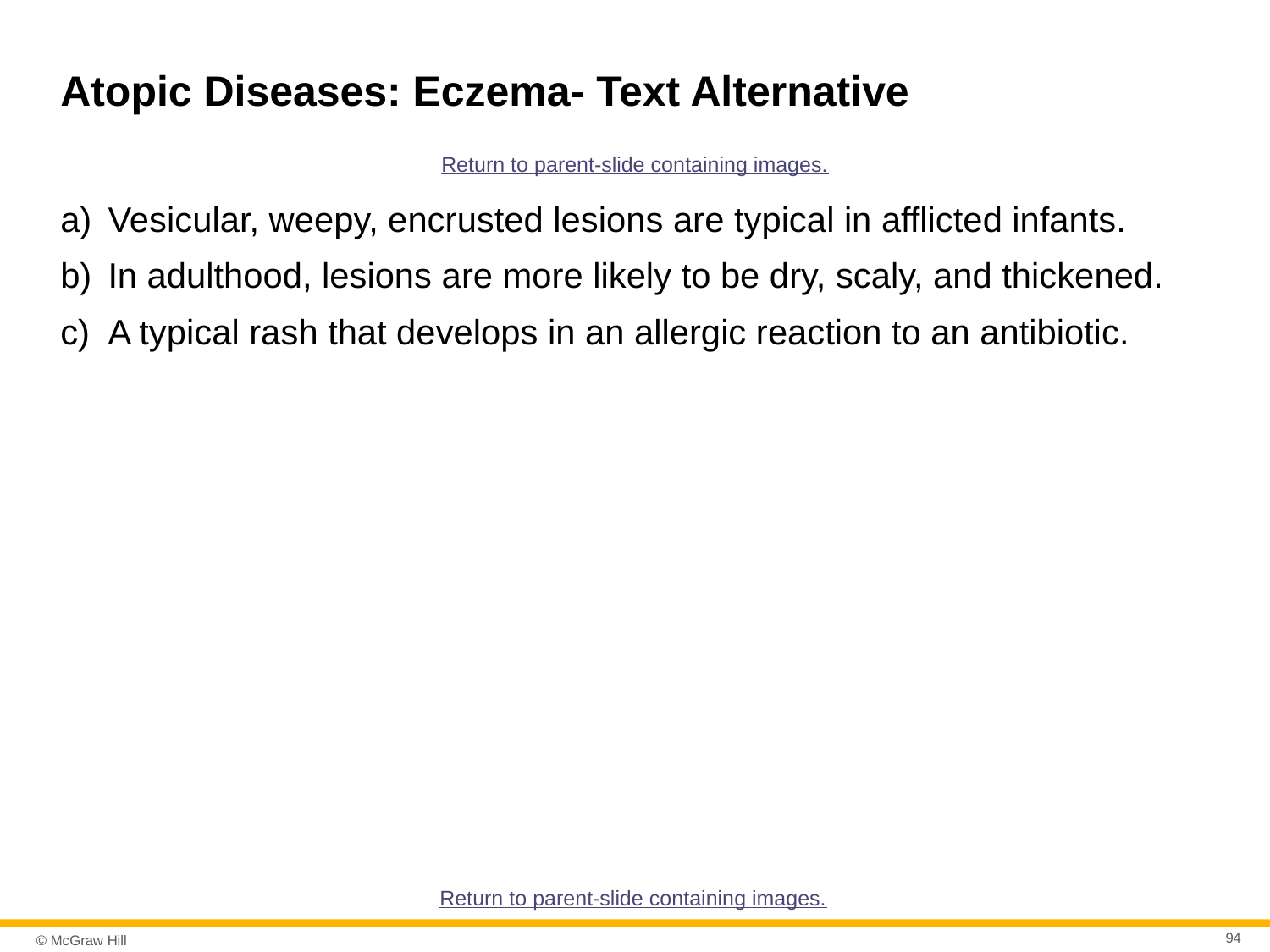

# Atopic Diseases: Eczema- Text Alternative
Return to parent-slide containing images.
Vesicular, weepy, encrusted lesions are typical in afflicted infants.
In adulthood, lesions are more likely to be dry, scaly, and thickened.
A typical rash that develops in an allergic reaction to an antibiotic.
Return to parent-slide containing images.